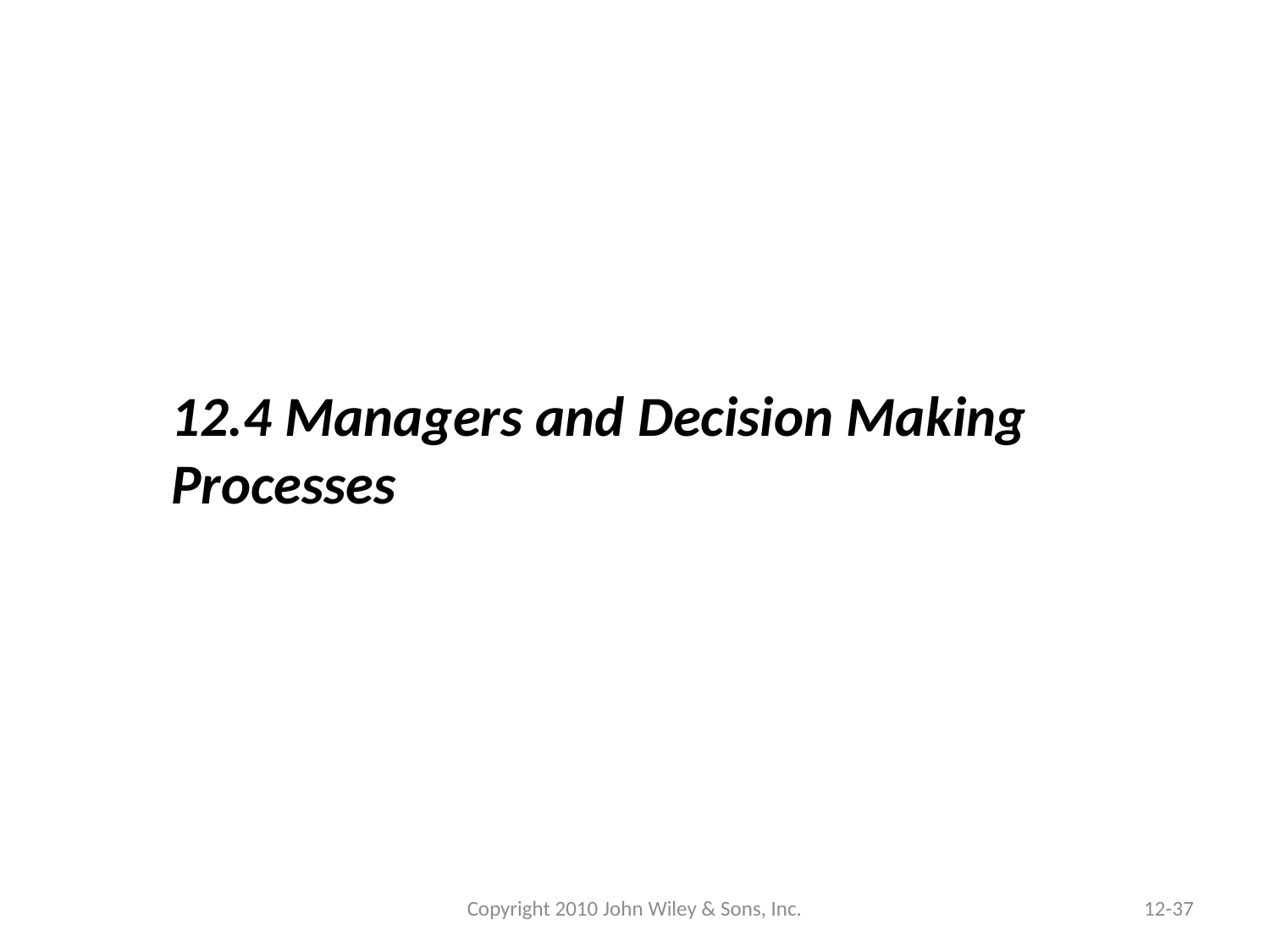

12.4 Managers and Decision Making Processes
Copyright 2010 John Wiley & Sons, Inc.
12-37